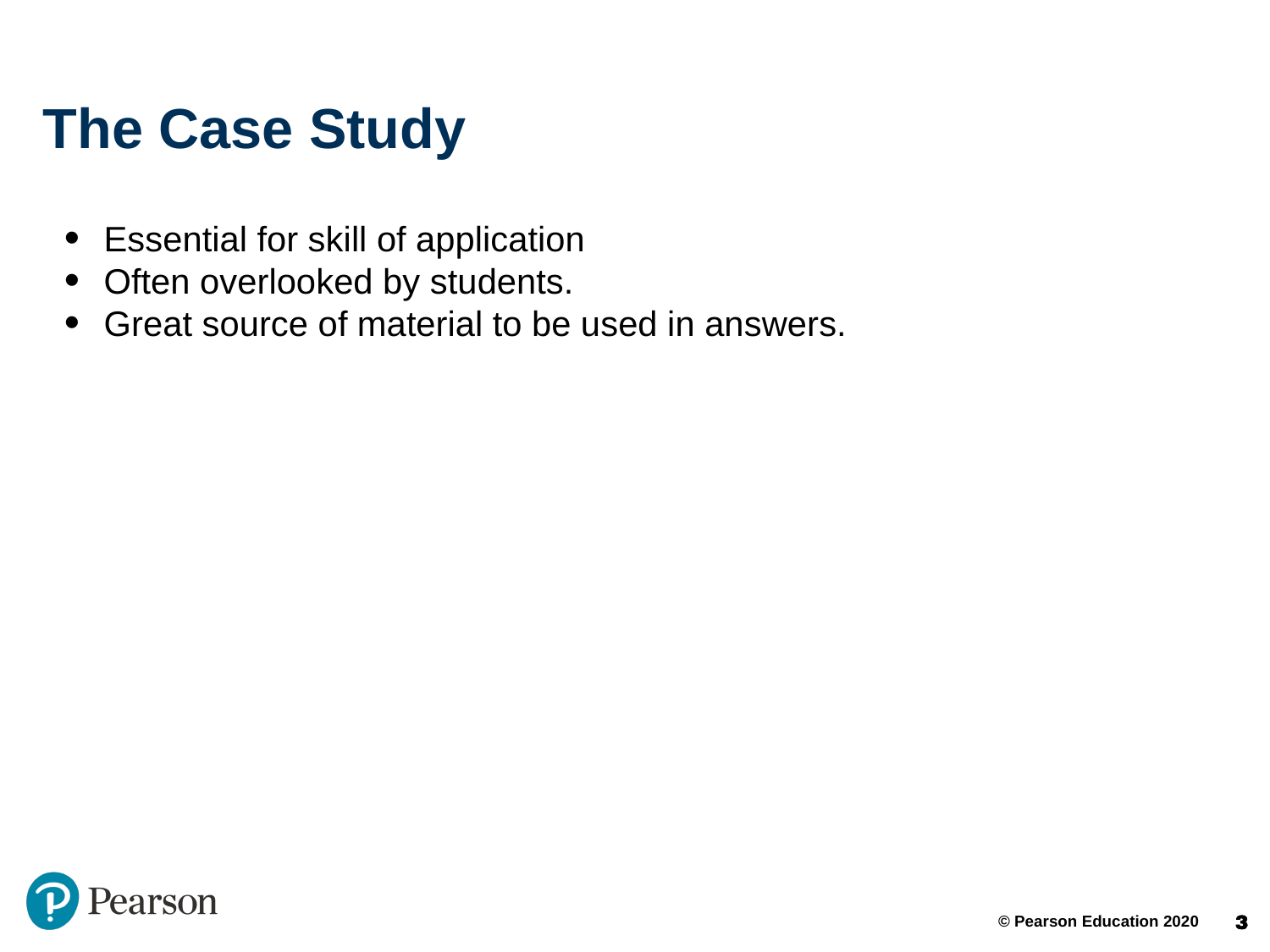

# The Case Study
Essential for skill of application
Often overlooked by students.
Great source of material to be used in answers.